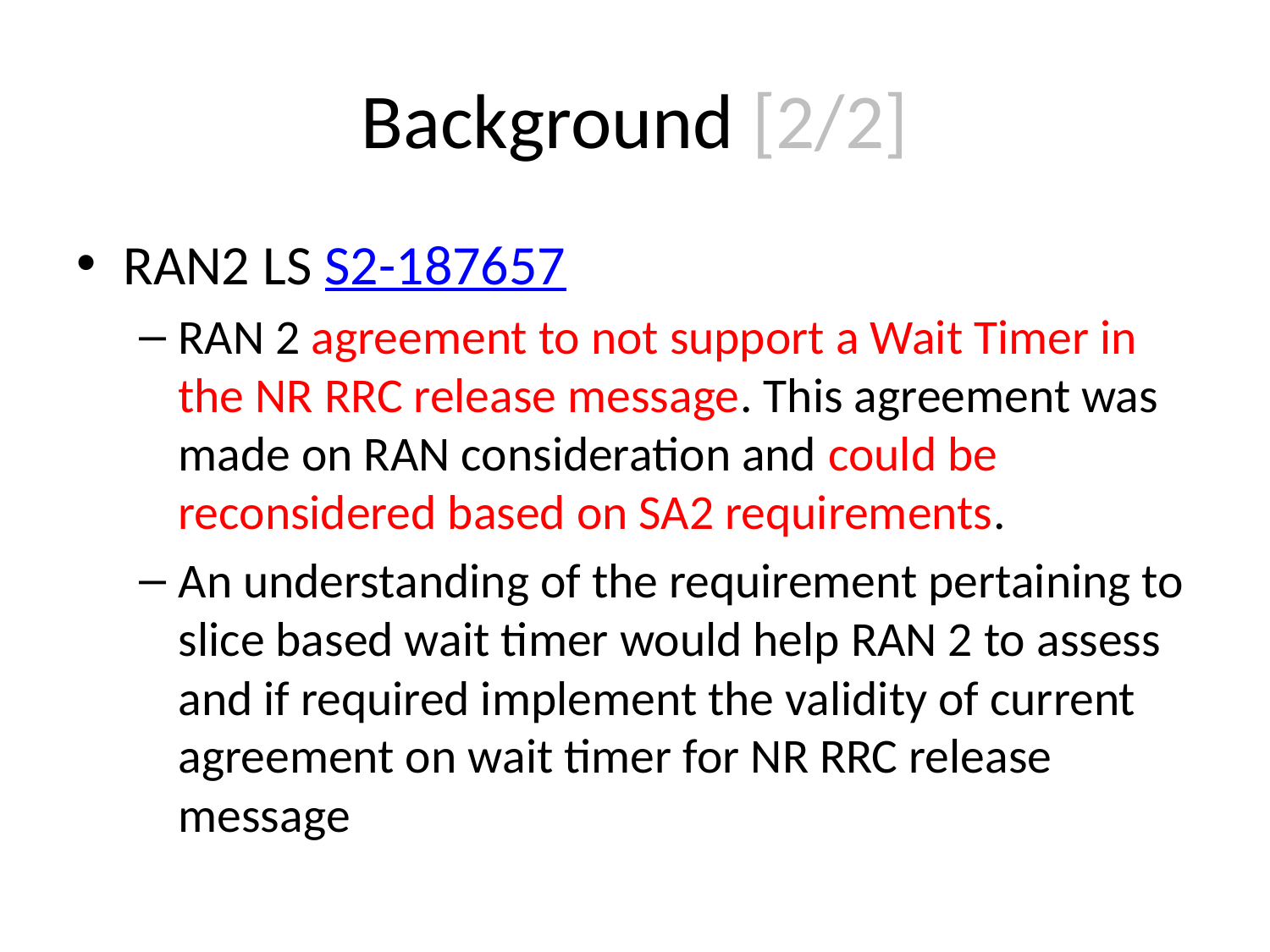

# Background [2/2]
RAN2 LS S2-187657
RAN 2 agreement to not support a Wait Timer in the NR RRC release message. This agreement was made on RAN consideration and could be reconsidered based on SA2 requirements.
An understanding of the requirement pertaining to slice based wait timer would help RAN 2 to assess and if required implement the validity of current agreement on wait timer for NR RRC release message